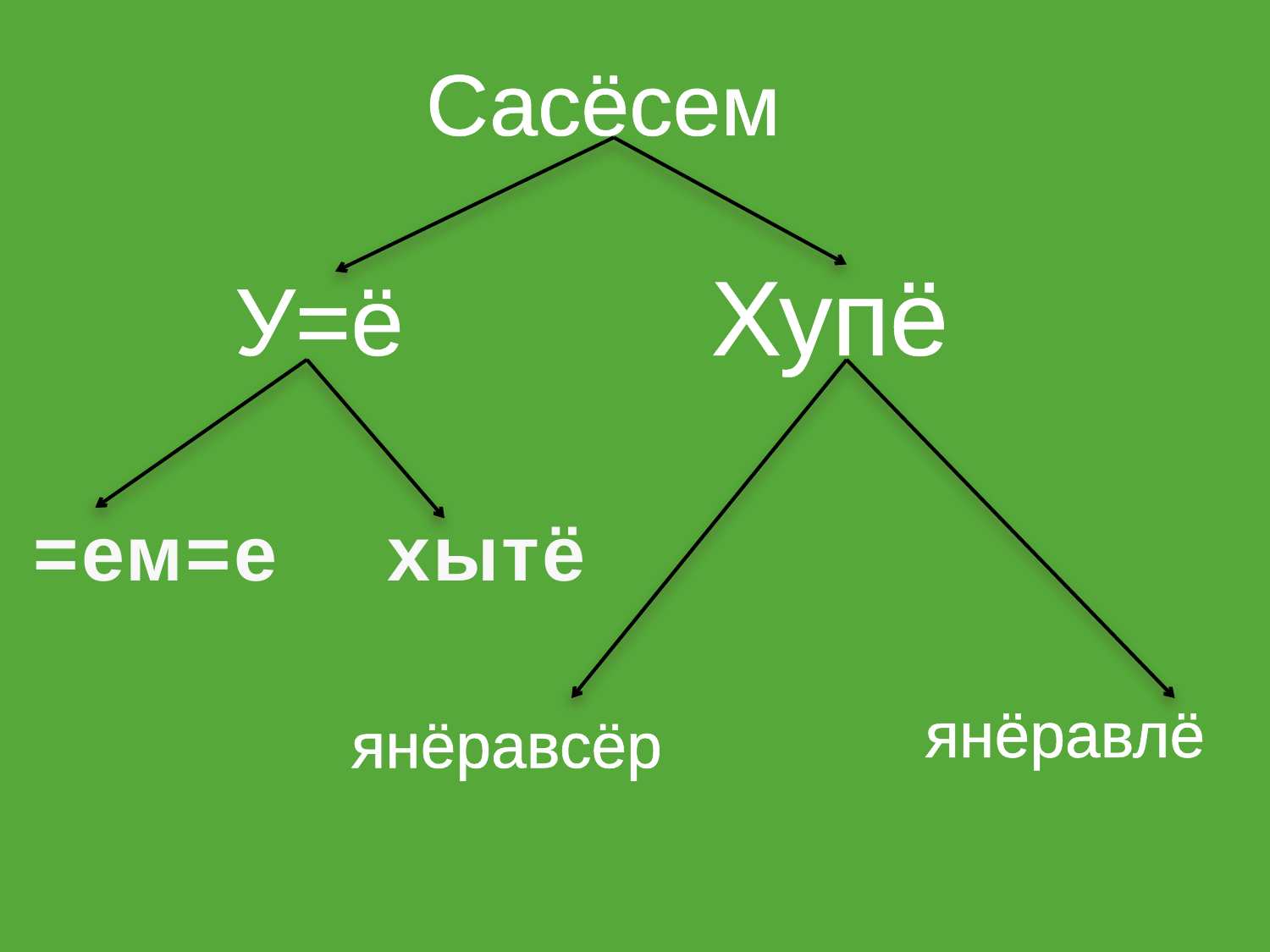

Сасёсем
Хупё
У=ё
=ем=е
хытё
янёравлё
янёравсёр